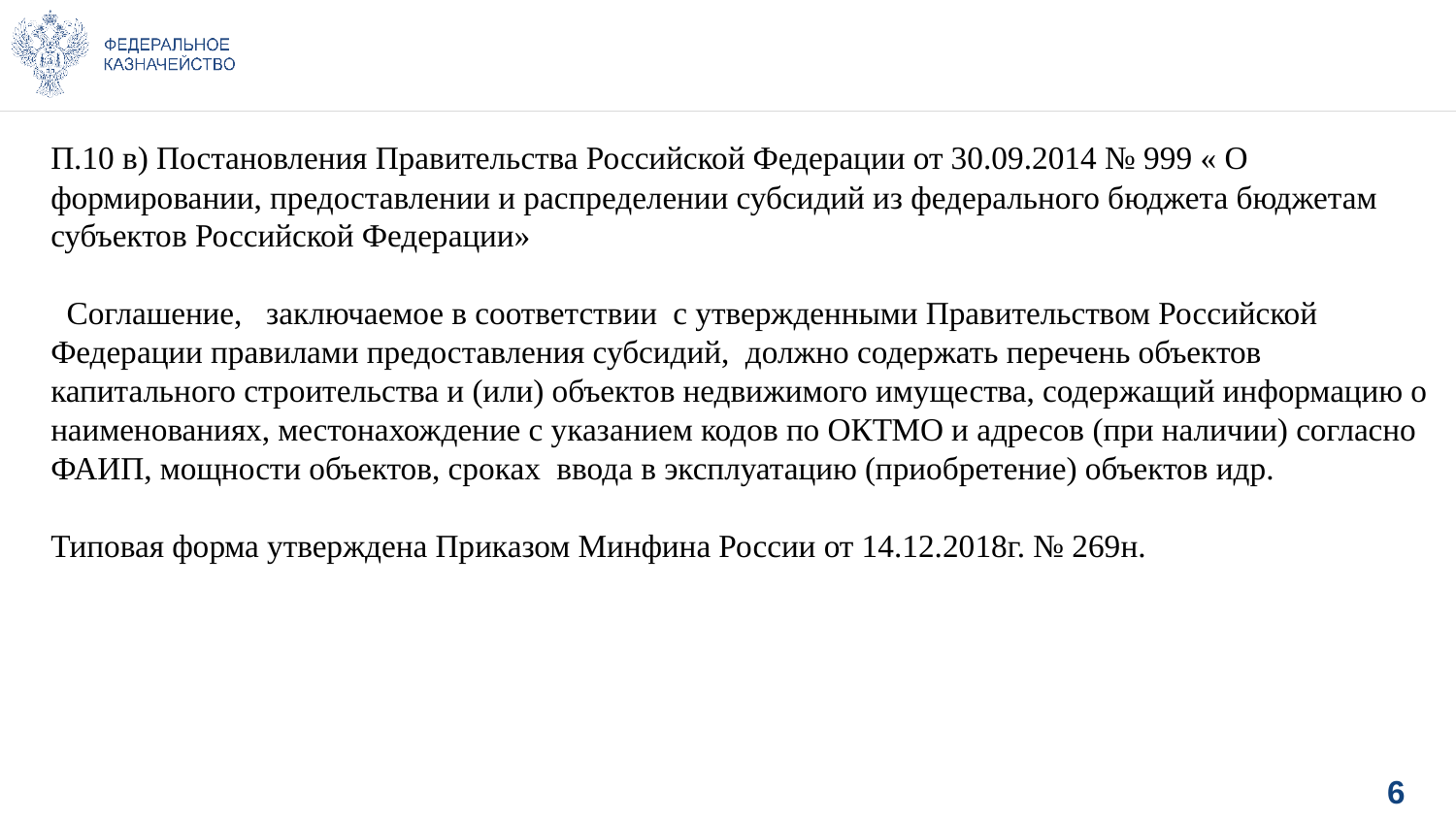

П.10 в) Постановления Правительства Российской Федерации от 30.09.2014 № 999 « О формировании, предоставлении и распределении субсидий из федерального бюджета бюджетам субъектов Российской Федерации»

  Соглашение,   заключаемое в соответствии  с утвержденными Правительством Российской Федерации правилами предоставления субсидий,  должно содержать перечень объектов капитального строительства и (или) объектов недвижимого имущества, содержащий информацию о наименованиях, местонахождение с указанием кодов по ОКТМО и адресов (при наличии) согласно ФАИП, мощности объектов, сроках  ввода в эксплуатацию (приобретение) объектов идр.

Типовая форма утверждена Приказом Минфина России от 14.12.2018г. № 269н.
6